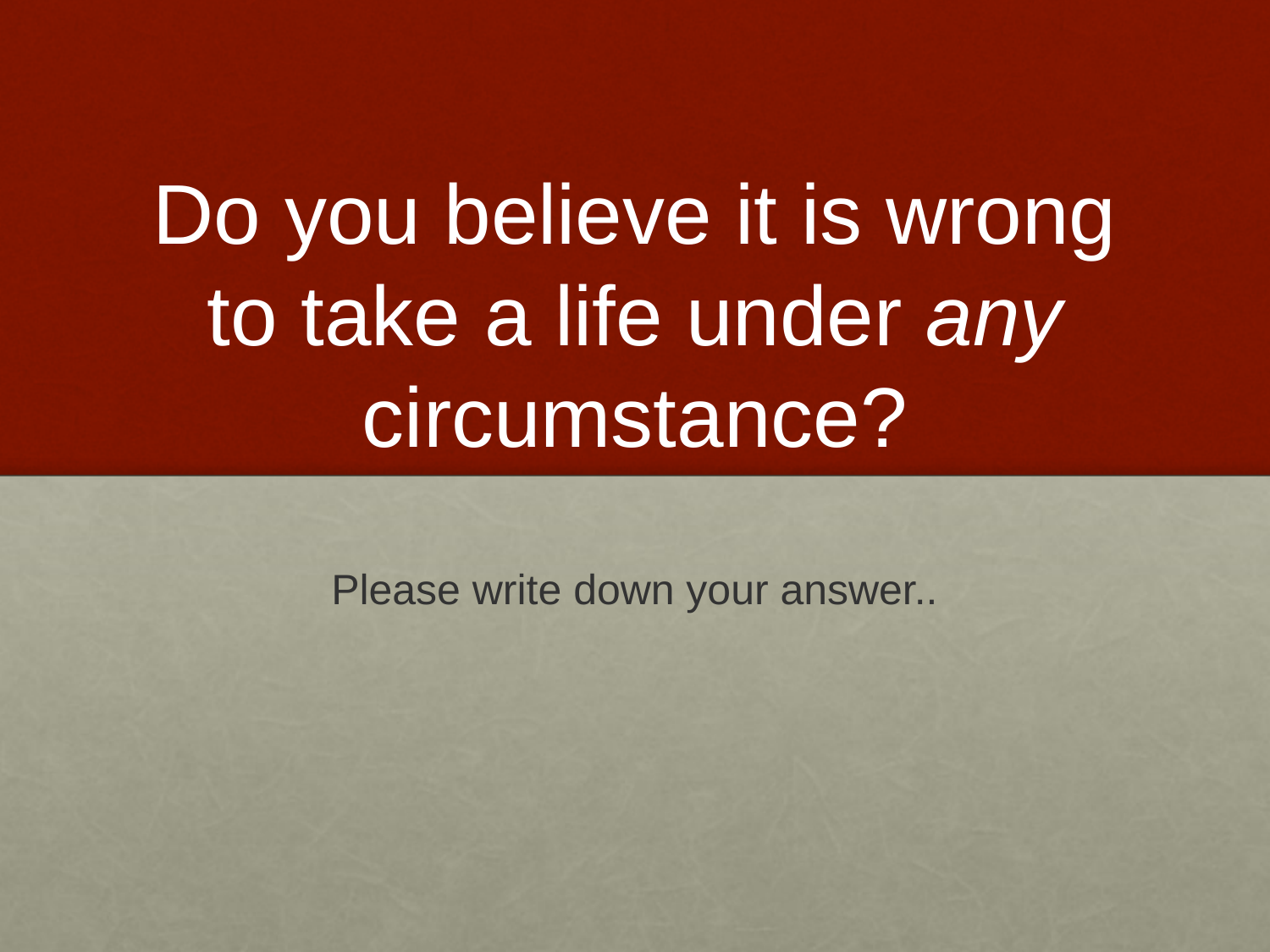

# Do you believe it is wrong to take a life under any circumstance?

Please write down your answer..